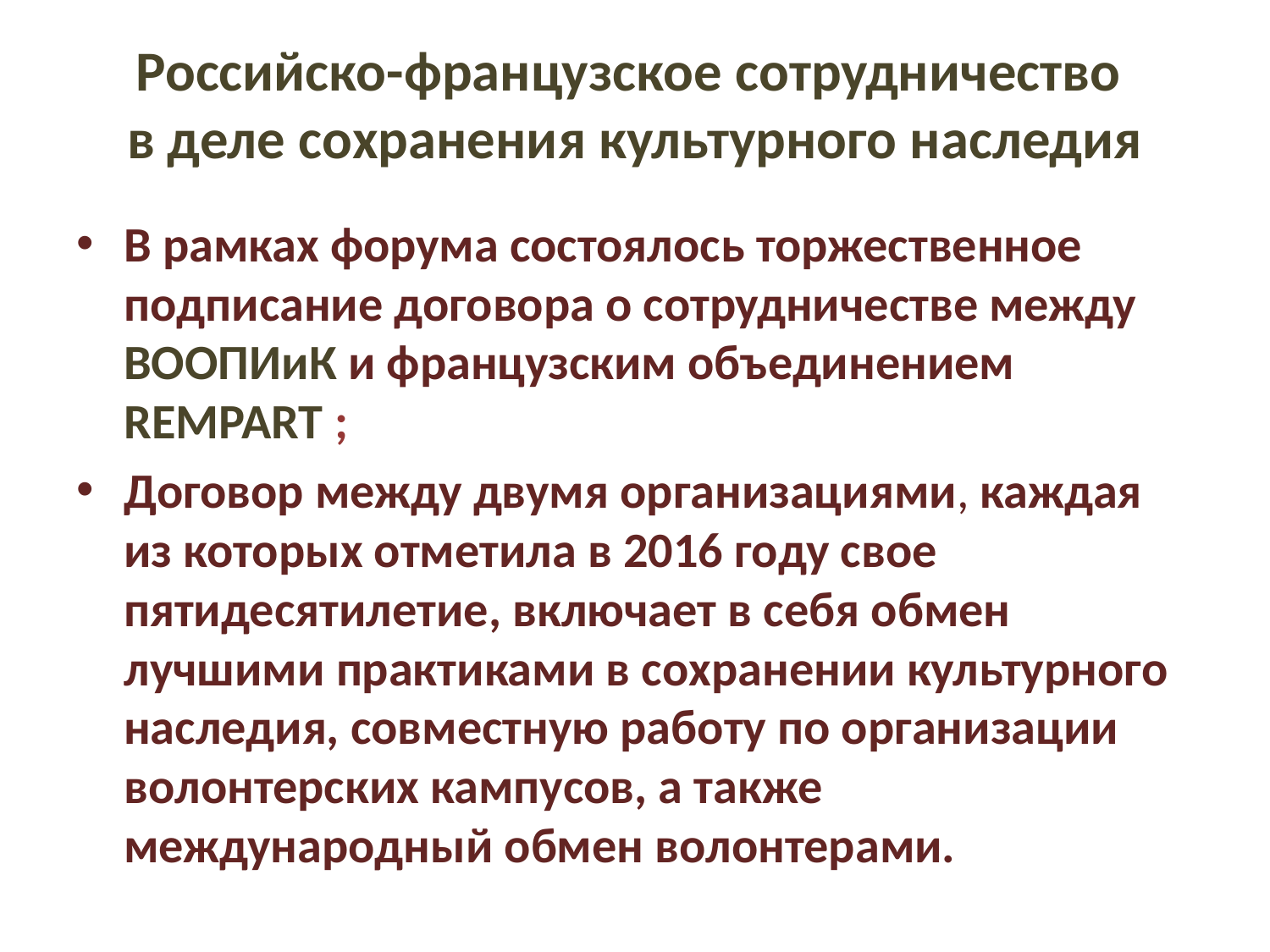

# Российско-французское сотрудничество в деле сохранения культурного наследия
В рамках форума состоялось торжественное подписание договора о сотрудничестве между ВООПИиК и французским объединением REMPART ;
Договор между двумя организациями, каждая из которых отметила в 2016 году свое пятидесятилетие, включает в себя обмен лучшими практиками в сохранении культурного наследия, совместную работу по организации волонтерских кампусов, а также международный обмен волонтерами.